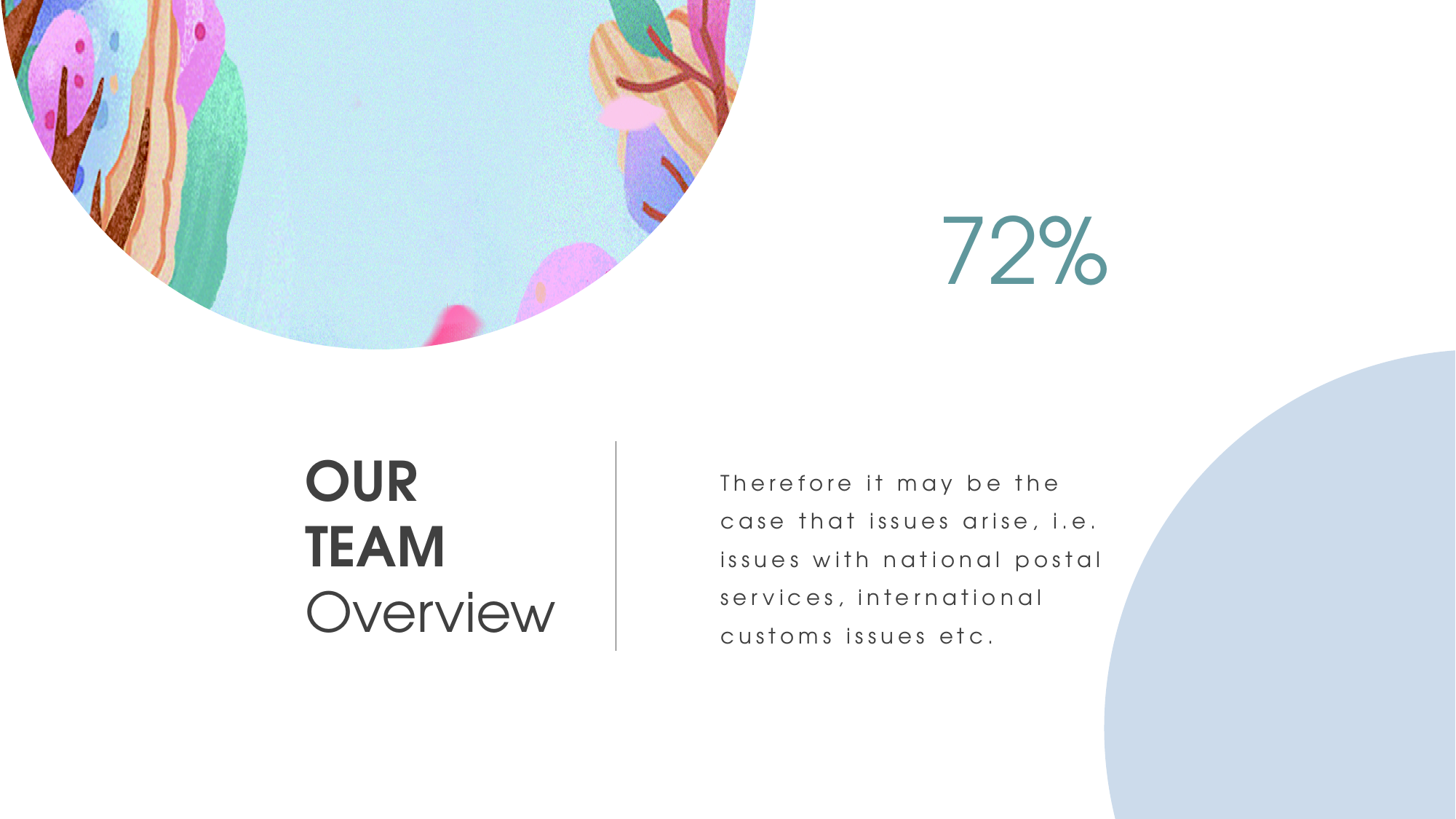

72%

OUR
TEAM
Overview
Therefore it may be the case that issues arise, i.e. issues with national postal services, international customs issues etc.